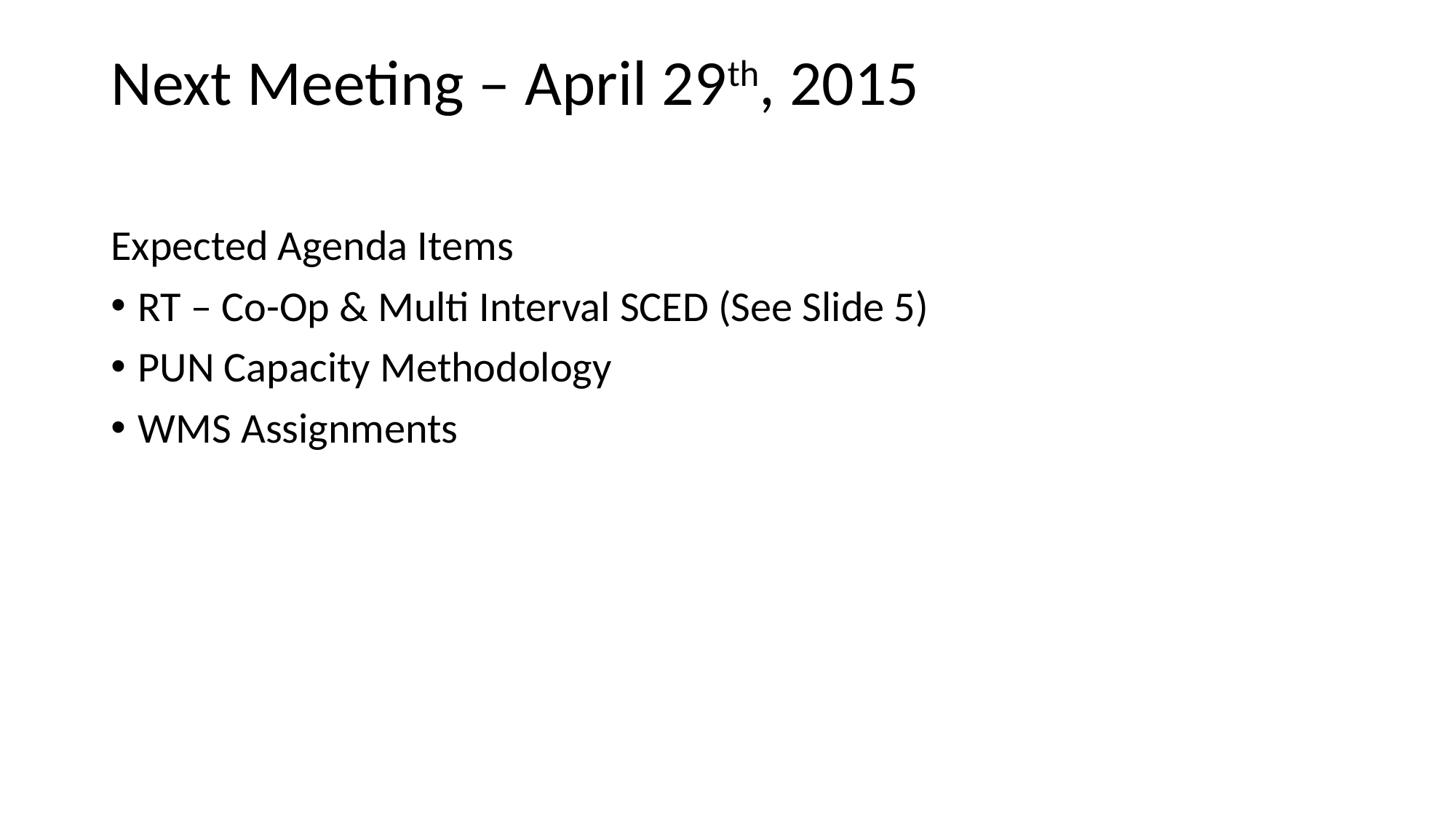

# Next Meeting – April 29th, 2015
Expected Agenda Items
RT – Co-Op & Multi Interval SCED (See Slide 5)
PUN Capacity Methodology
WMS Assignments